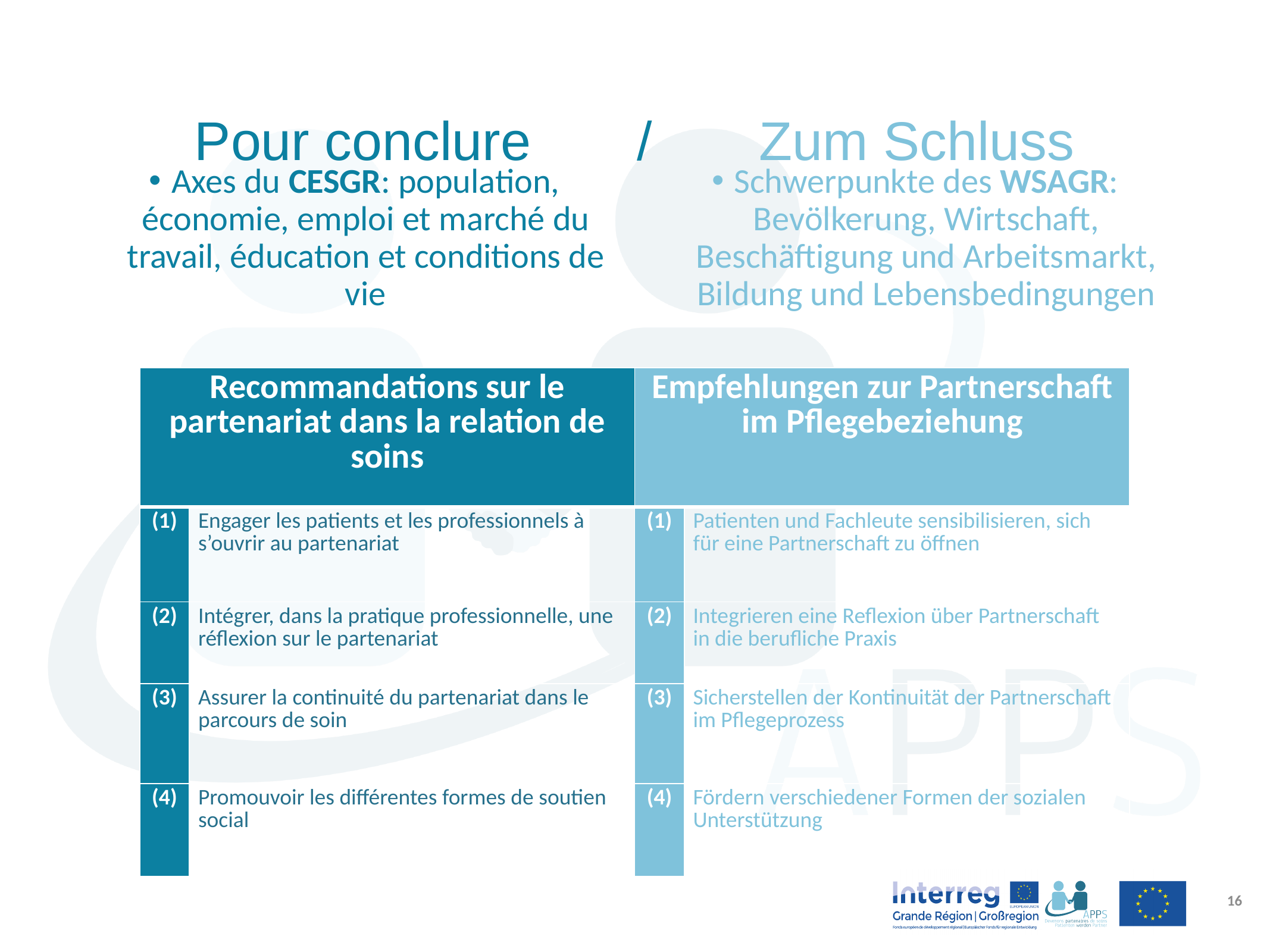

# Pour conclure       /       Zum Schluss
Axes du CESGR: population, économie, emploi et marché du travail, éducation et conditions de vie
Schwerpunkte des WSAGR: Bevölkerung, Wirtschaft, Beschäftigung und Arbeitsmarkt, Bildung und Lebensbedingungen
| Recommandations sur le partenariat dans la relation de soins |  | Empfehlungen zur Partnerschaft im Pflegebeziehung |  |
| --- | --- | --- | --- |
| (1) | Engager les patients et les professionnels à s’ouvrir au partenariat | (1) | Patienten und Fachleute sensibilisieren, sich für eine Partnerschaft zu öffnen |
| (2) | Intégrer, dans la pratique professionnelle, une réflexion sur le partenariat | (2) | Integrieren eine Reflexion über Partnerschaft in die berufliche Praxis |
| (3) | Assurer la continuité du partenariat dans le parcours de soin | (3) | Sicherstellen der Kontinuität der Partnerschaft im Pflegeprozess |
| (4) | Promouvoir les différentes formes de soutien social | (4) | Fördern verschiedener Formen der sozialen Unterstützung |
16